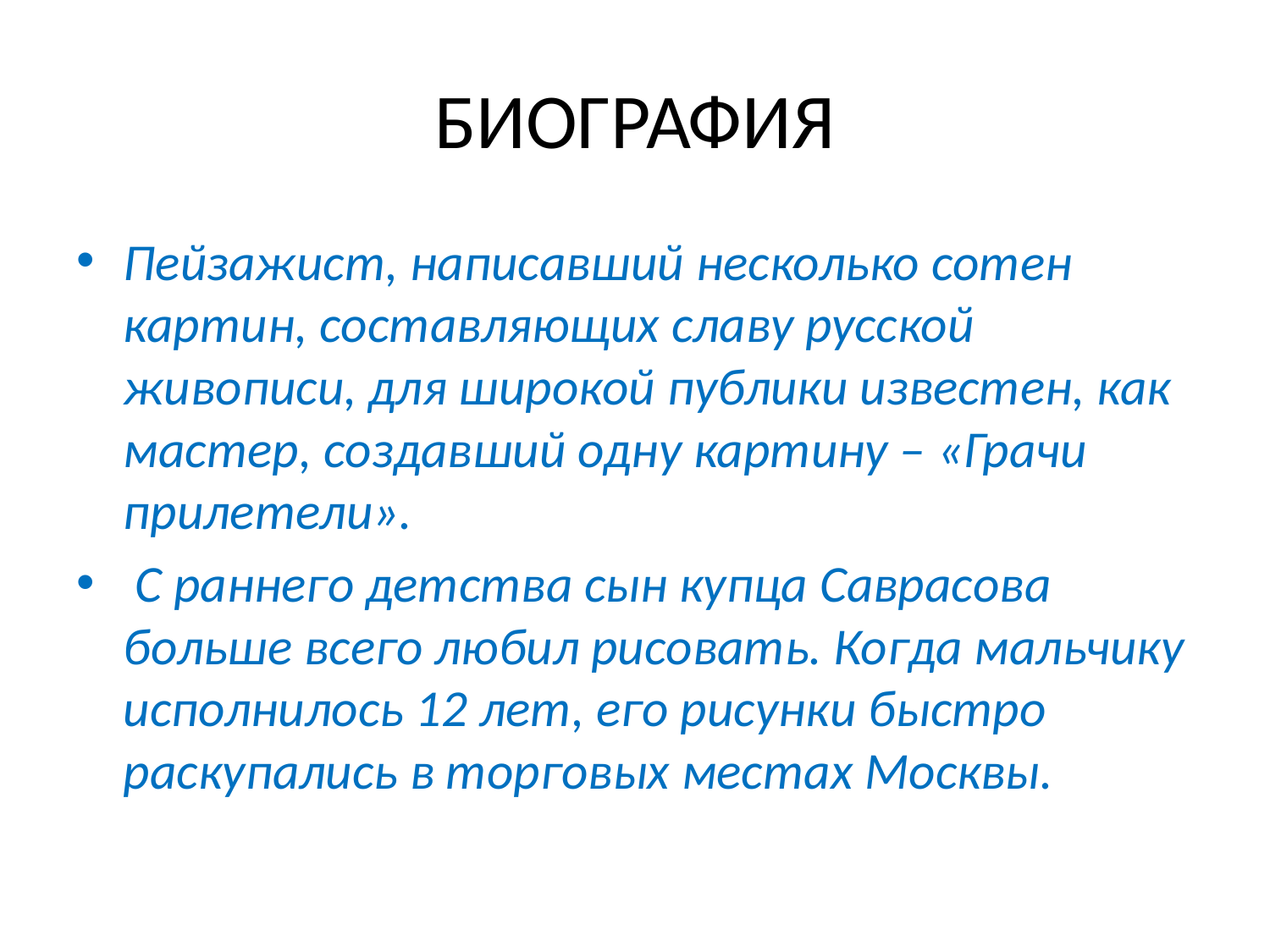

# БИОГРАФИЯ
Пейзажист, написавший несколько сотен картин, составляющих славу русской живописи, для широкой публики известен, как мастер, создавший одну картину – «Грачи прилетели».
 С раннего детства сын купца Саврасова больше всего любил рисовать. Когда мальчику исполнилось 12 лет, его рисунки быстро раскупались в торговых местах Москвы.